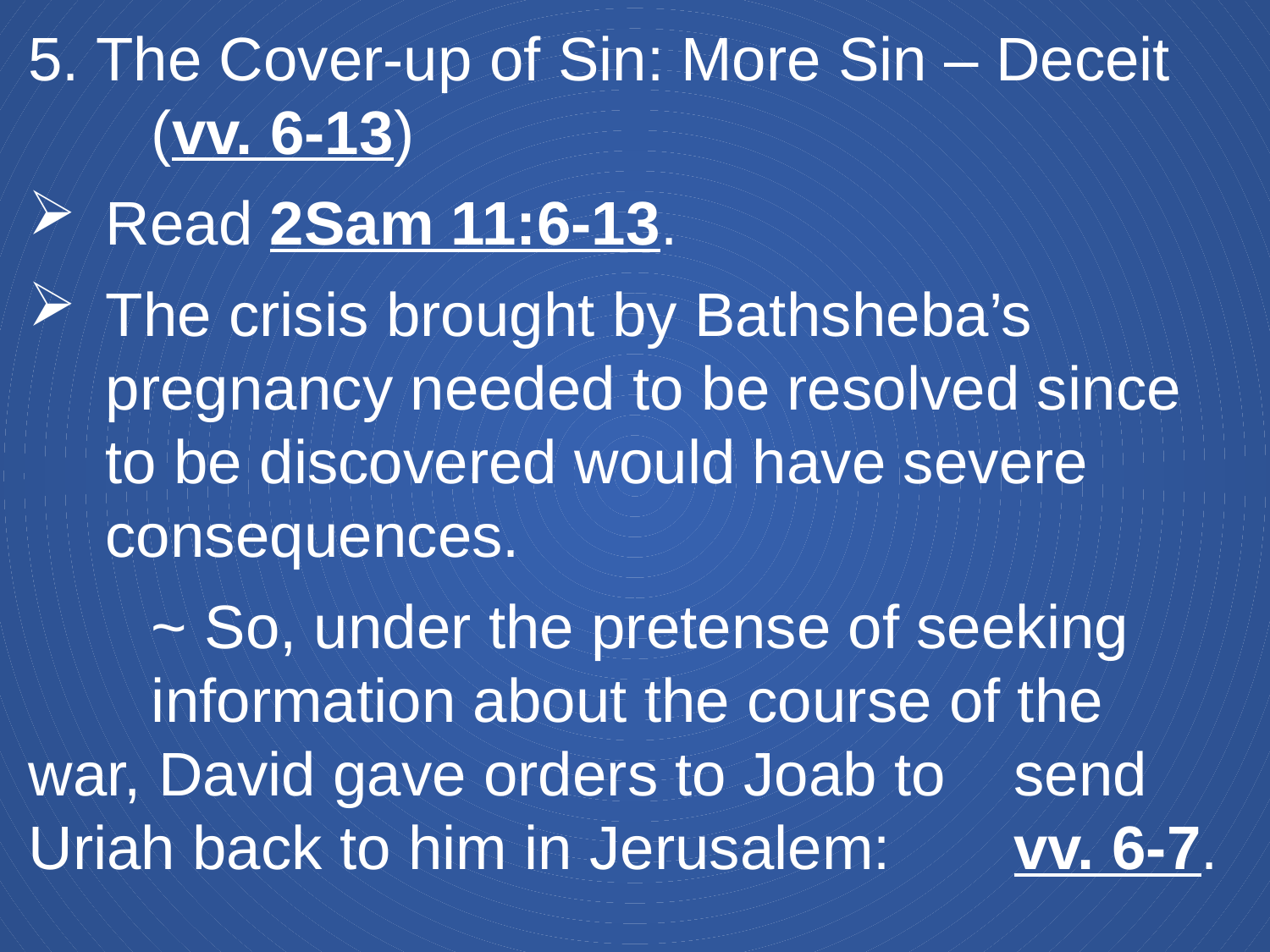

5. The Cover-up of Sin: More Sin – Deceit 	(vv. 6-13)
Read 2Sam 11:6-13.
The crisis brought by Bathsheba’s pregnancy needed to be resolved since to be discovered would have severe consequences.
	~ So, under the pretense of seeking 				information about the course of the 				war, David gave orders to Joab to 				send Uriah back to him in Jerusalem: 			vv. 6-7.